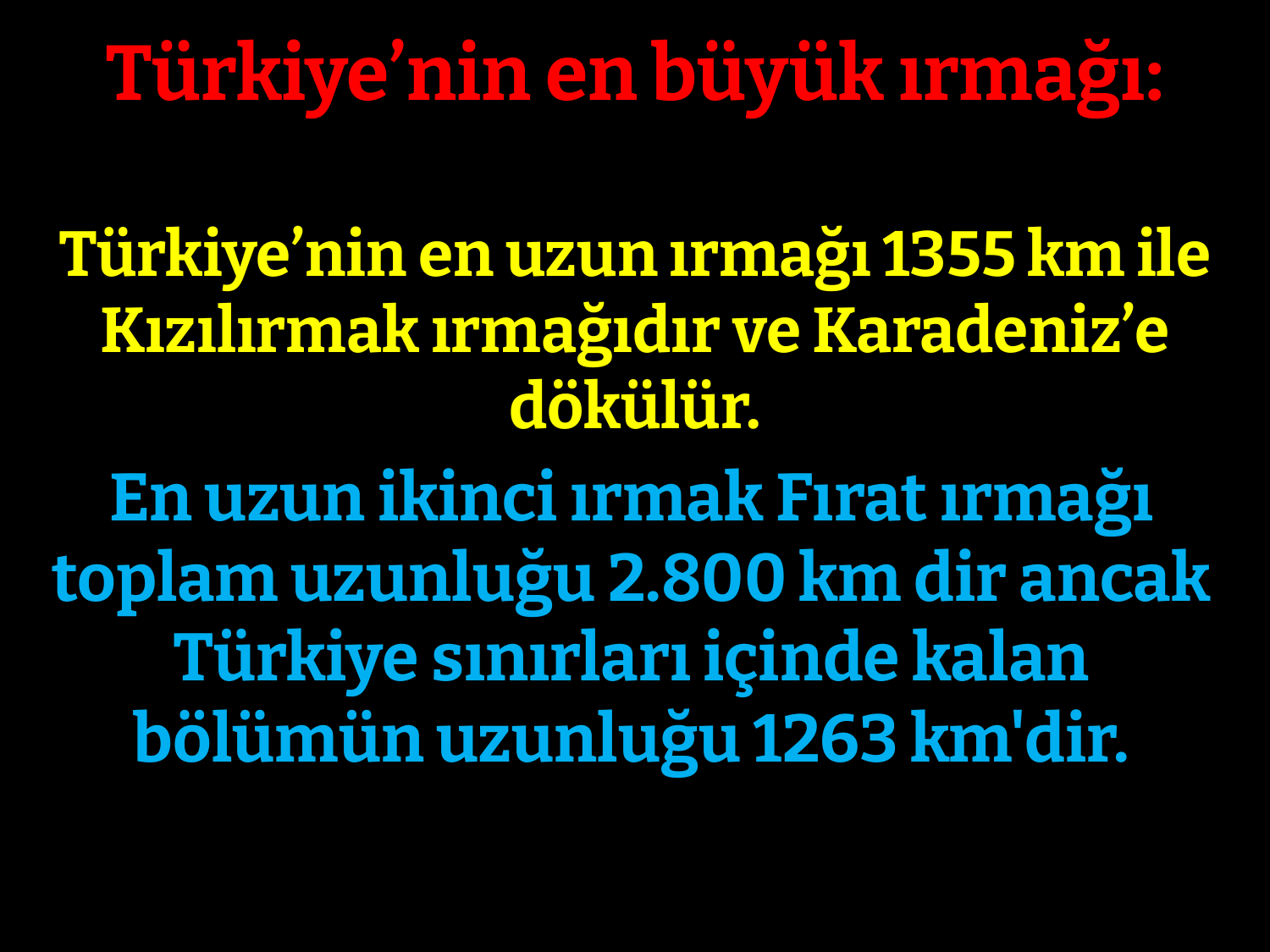

Türkiye’nin en büyük ırmağı:
Türkiye’nin en uzun ırmağı 1355 km ile Kızılırmak ırmağıdır ve Karadeniz’e dökülür.
#
En uzun ikinci ırmak Fırat ırmağı toplam uzunluğu 2.800 km dir ancak Türkiye sınırları içinde kalan bölümün uzunluğu 1263 km'dir.